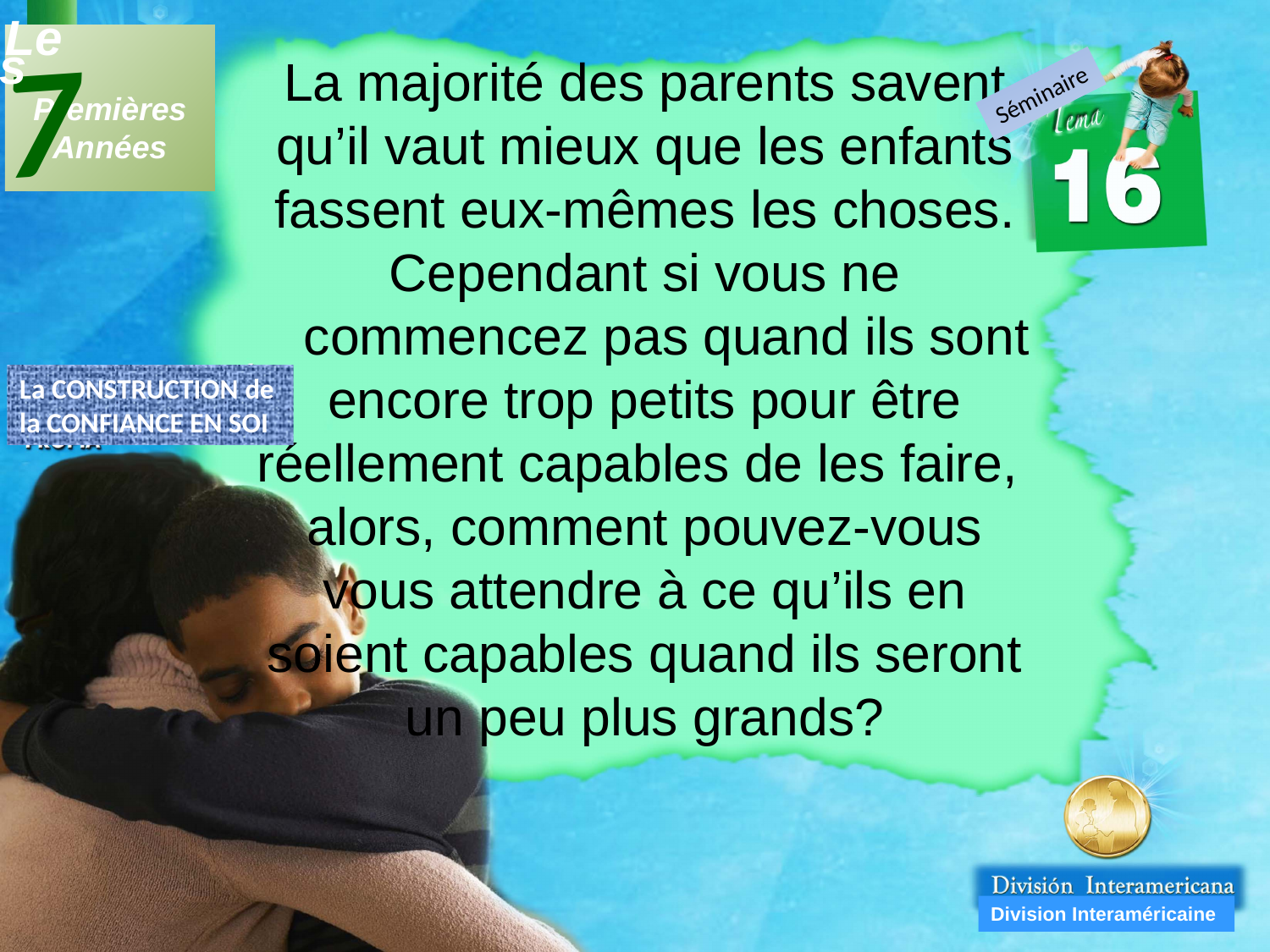

7
Les
         Premières
Années
La majorité des parents savent qu’il vaut mieux que les enfants fassent eux-mêmes les choses. Cependant si vous ne
   commencez pas quand ils sont encore trop petits pour être réellement capables de les faire,  alors, comment pouvez-vous vous attendre à ce qu’ils en soient capables quand ils seront un peu plus grands?
Séminaire
La CONSTRUCTION de
la CONFIANCE EN SOI
Division Interaméricaine